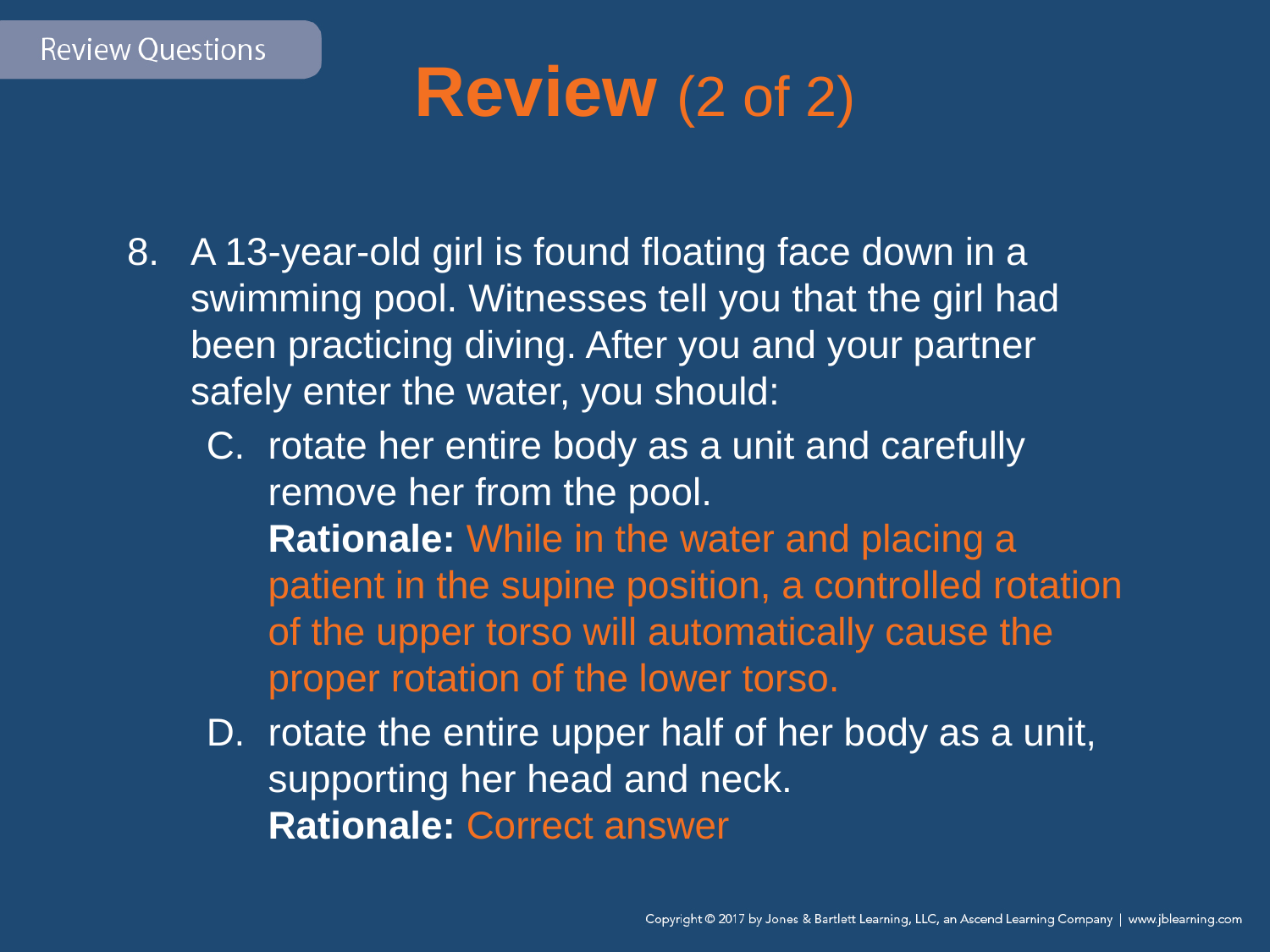

# Review (2 of 2)
A 13-year-old girl is found floating face down in a swimming pool. Witnesses tell you that the girl had been practicing diving. After you and your partner safely enter the water, you should:
rotate her entire body as a unit and carefully remove her from the pool.
Rationale: While in the water and placing a patient in the supine position, a controlled rotation of the upper torso will automatically cause the proper rotation of the lower torso.
rotate the entire upper half of her body as a unit, supporting her head and neck.
Rationale: Correct answer